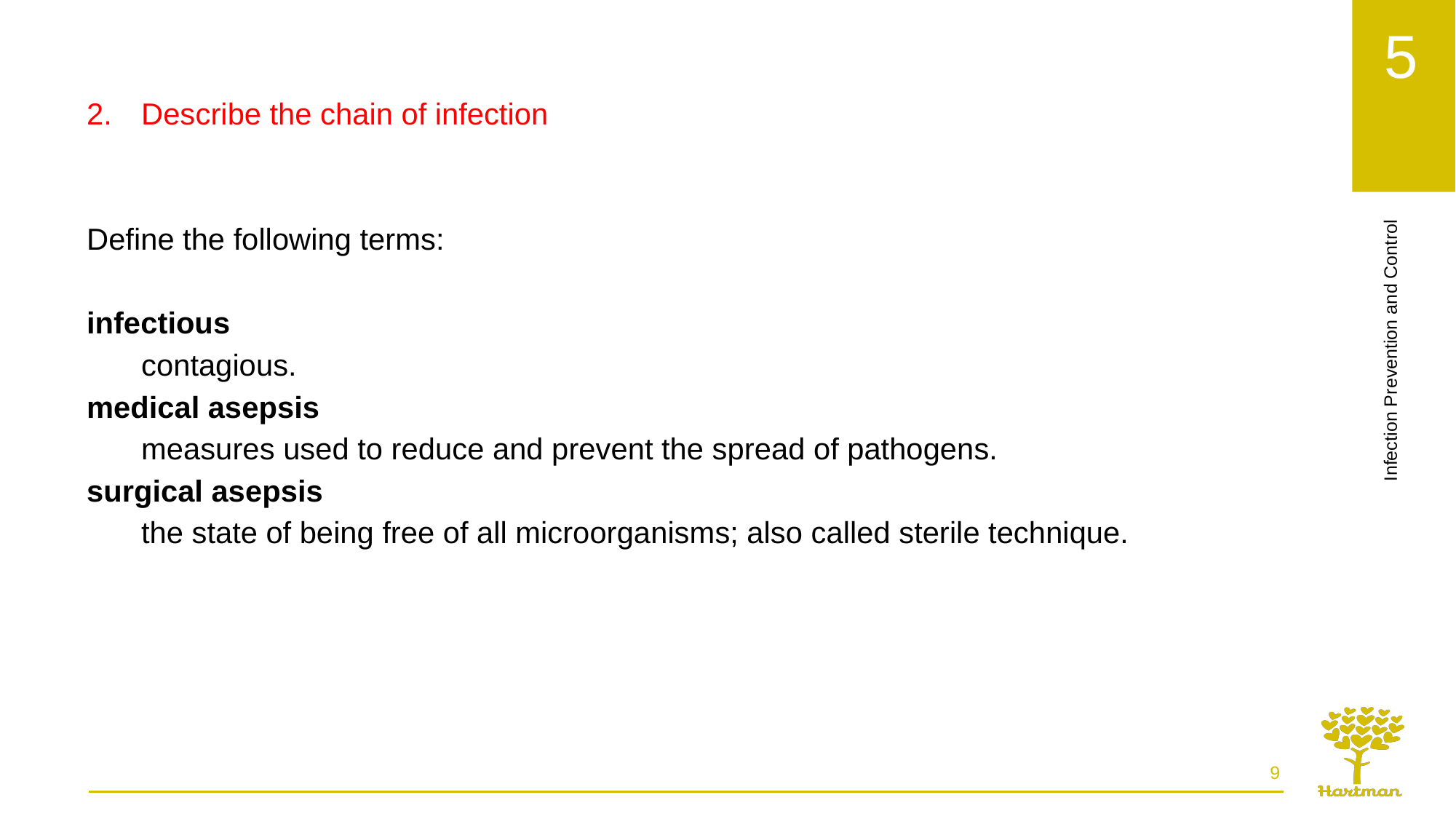

Describe the chain of infection

Define the following terms:

infectious
contagious.
medical asepsis
measures used to reduce and prevent the spread of pathogens.
surgical asepsis
the state of being free of all microorganisms; also called sterile technique.

9